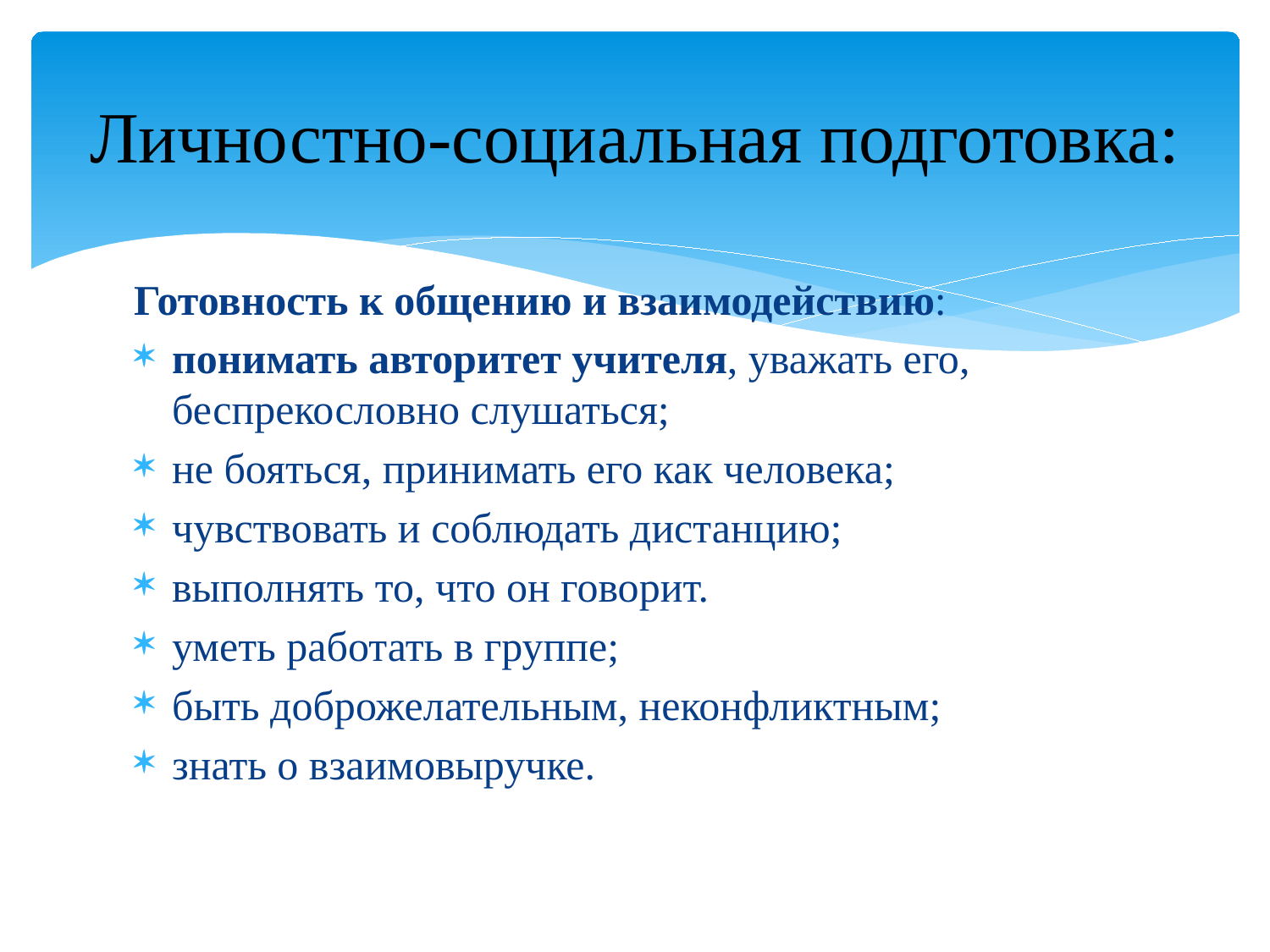

# Личностно-социальная подготовка:
Готовность к общению и взаимодействию:
понимать авторитет учителя, уважать его, беспрекословно слушаться;
не бояться, принимать его как человека;
чувствовать и соблюдать дистанцию;
выполнять то, что он говорит.
уметь работать в группе;
быть доброжелательным, неконфликтным;
знать о взаимовыручке.